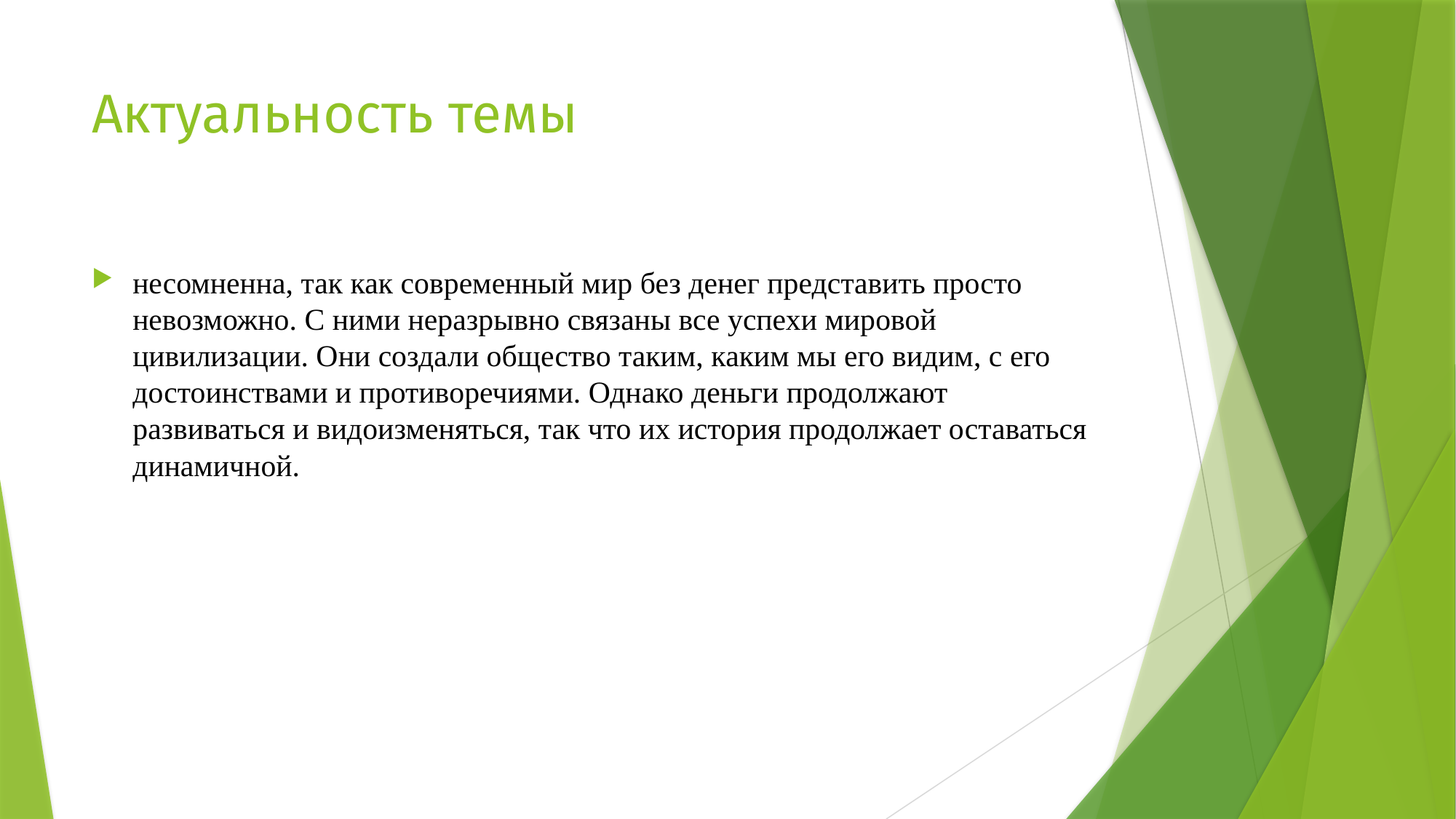

# Актуальность темы
несомненна, так как современный мир без денег представить просто невозможно. С ними неразрывно связаны все успехи мировой цивилизации. Они создали общество таким, каким мы его видим, с его достоинствами и противоречиями. Однако деньги продолжают развиваться и видоизменяться, так что их история продолжает оставаться динамичной.